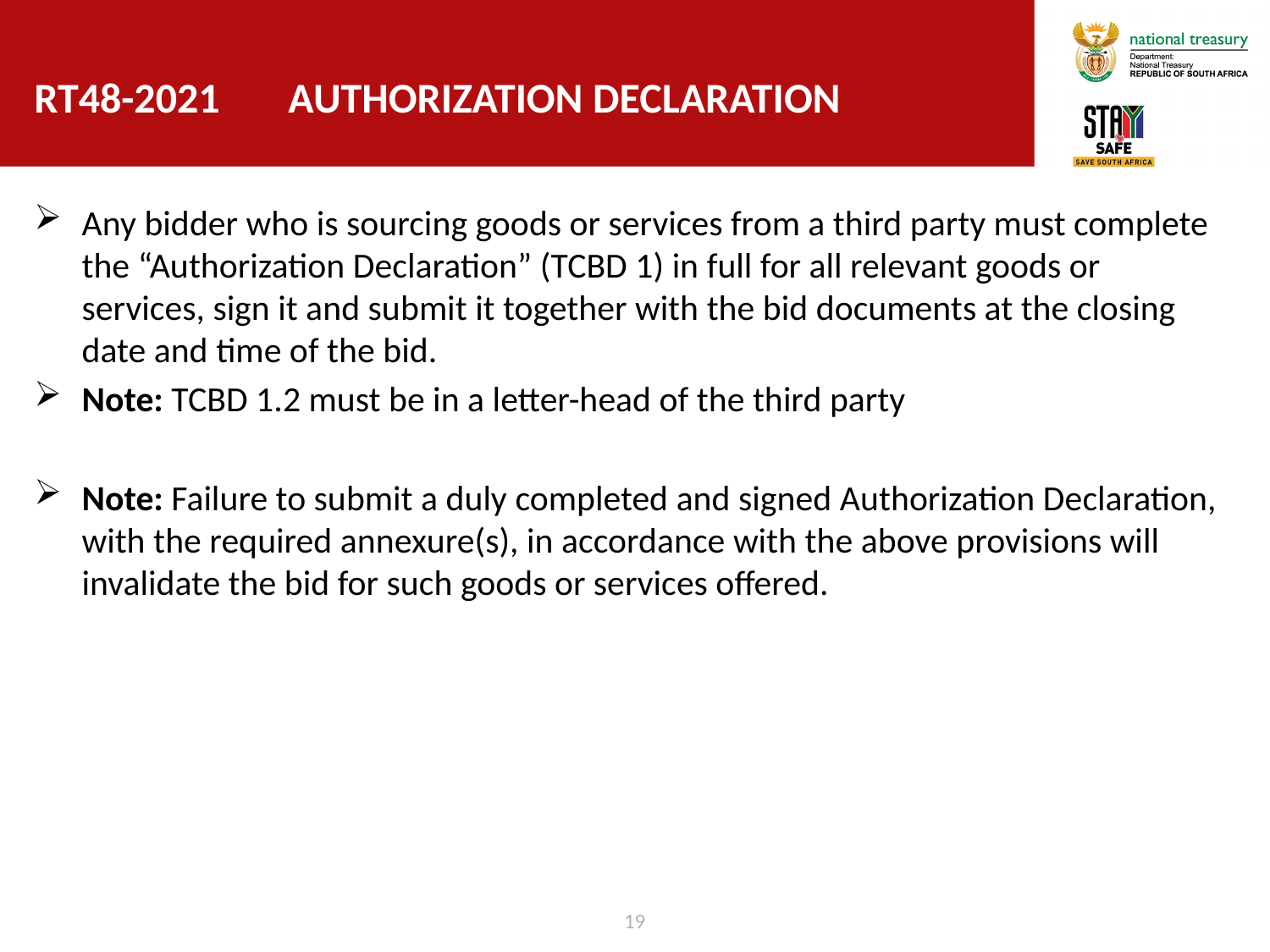

# RT48-2021	Authorization Declaration
Any bidder who is sourcing goods or services from a third party must complete the “Authorization Declaration” (TCBD 1) in full for all relevant goods or services, sign it and submit it together with the bid documents at the closing date and time of the bid.
Note: TCBD 1.2 must be in a letter-head of the third party

Note: Failure to submit a duly completed and signed Authorization Declaration, with the required annexure(s), in accordance with the above provisions will invalidate the bid for such goods or services offered.

19